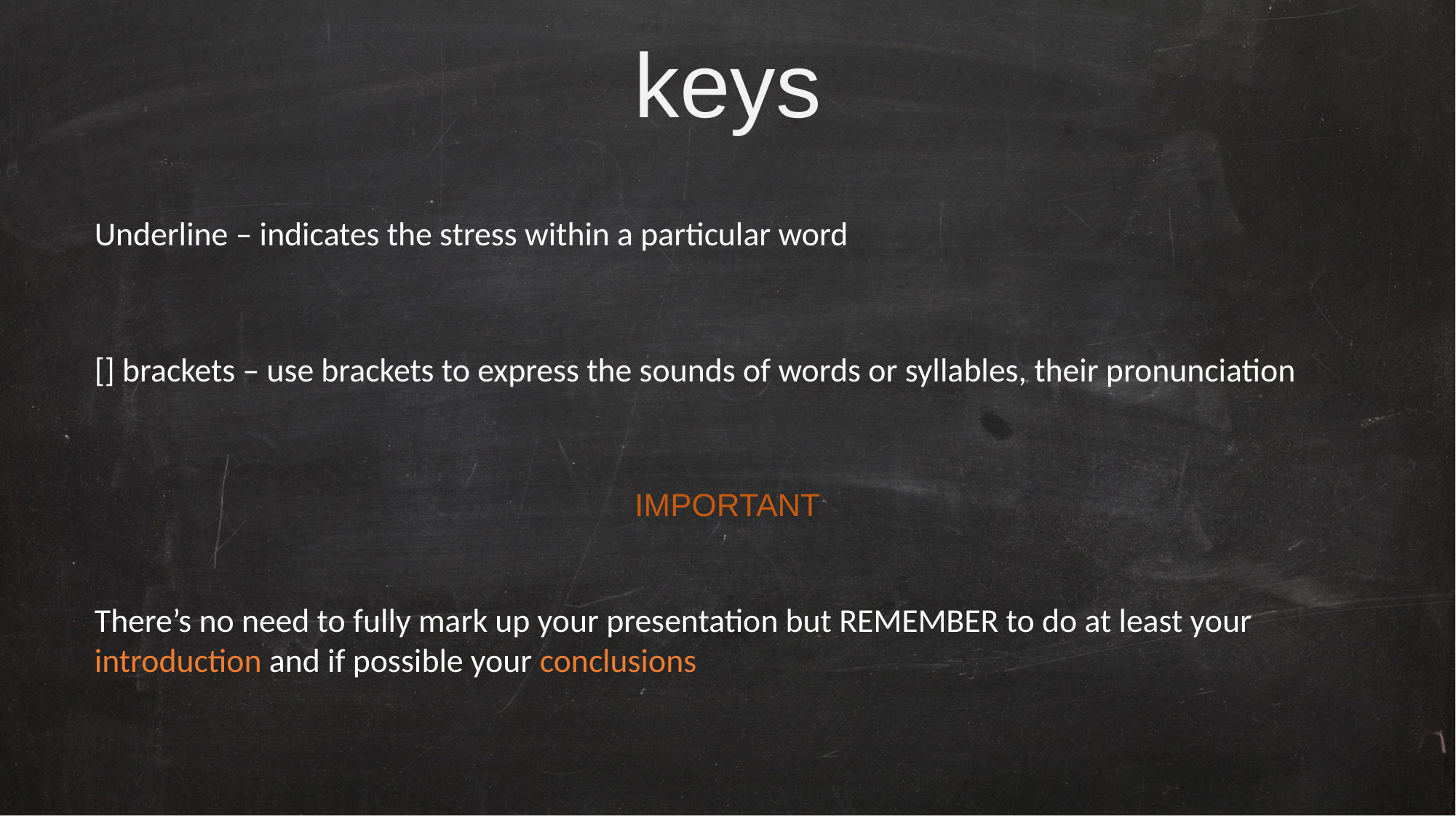

# keys
Underline – indicates the stress within a particular word
[] brackets – use brackets to express the sounds of words or syllables, their pronunciation
IMPORTANT
There’s no need to fully mark up your presentation but REMEMBER to do at least your introduction and if possible your conclusions